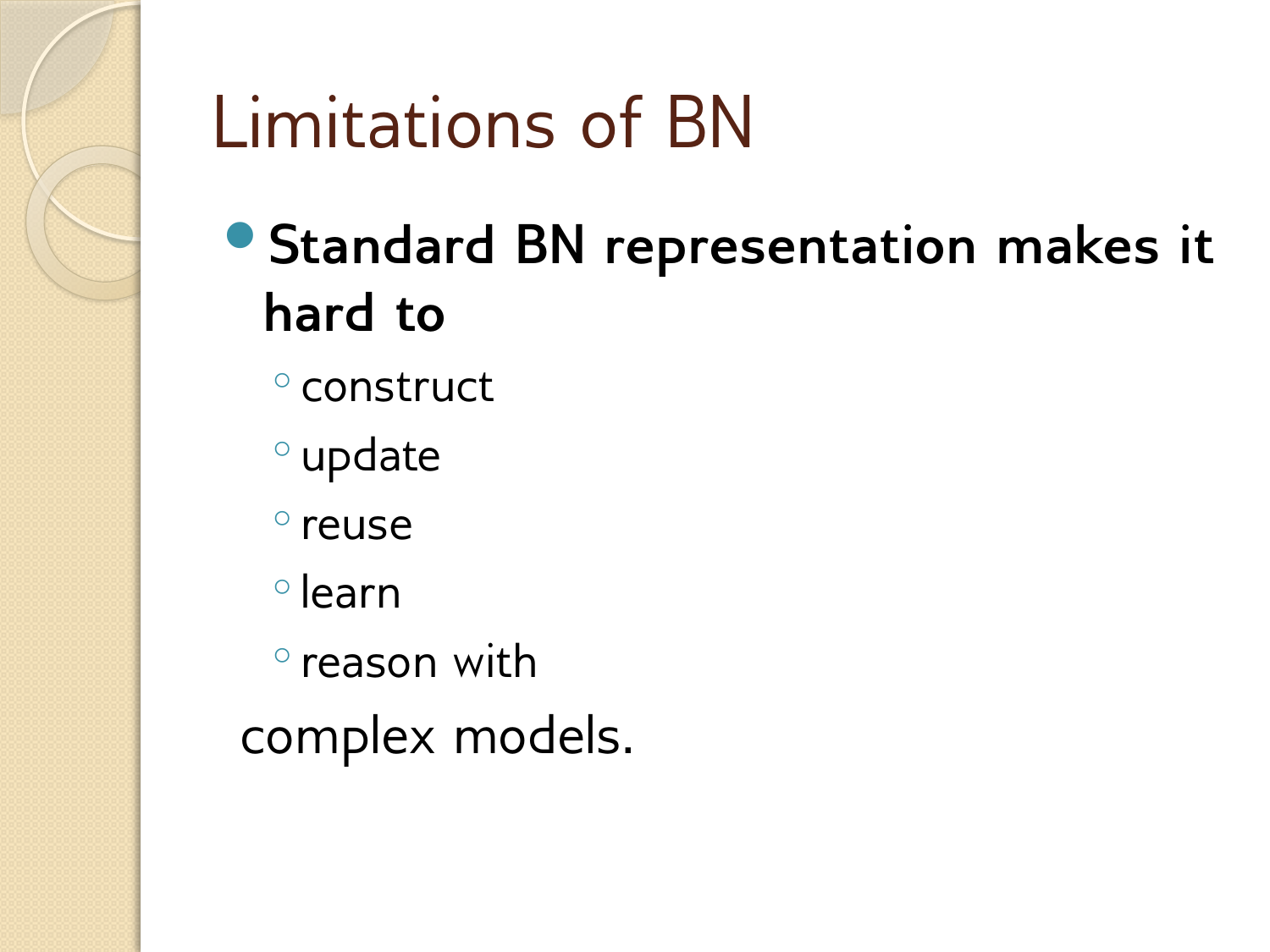

# Limitations of BN
Standard BN representation makes it hard to
construct
update
reuse
learn
reason with
 complex models.